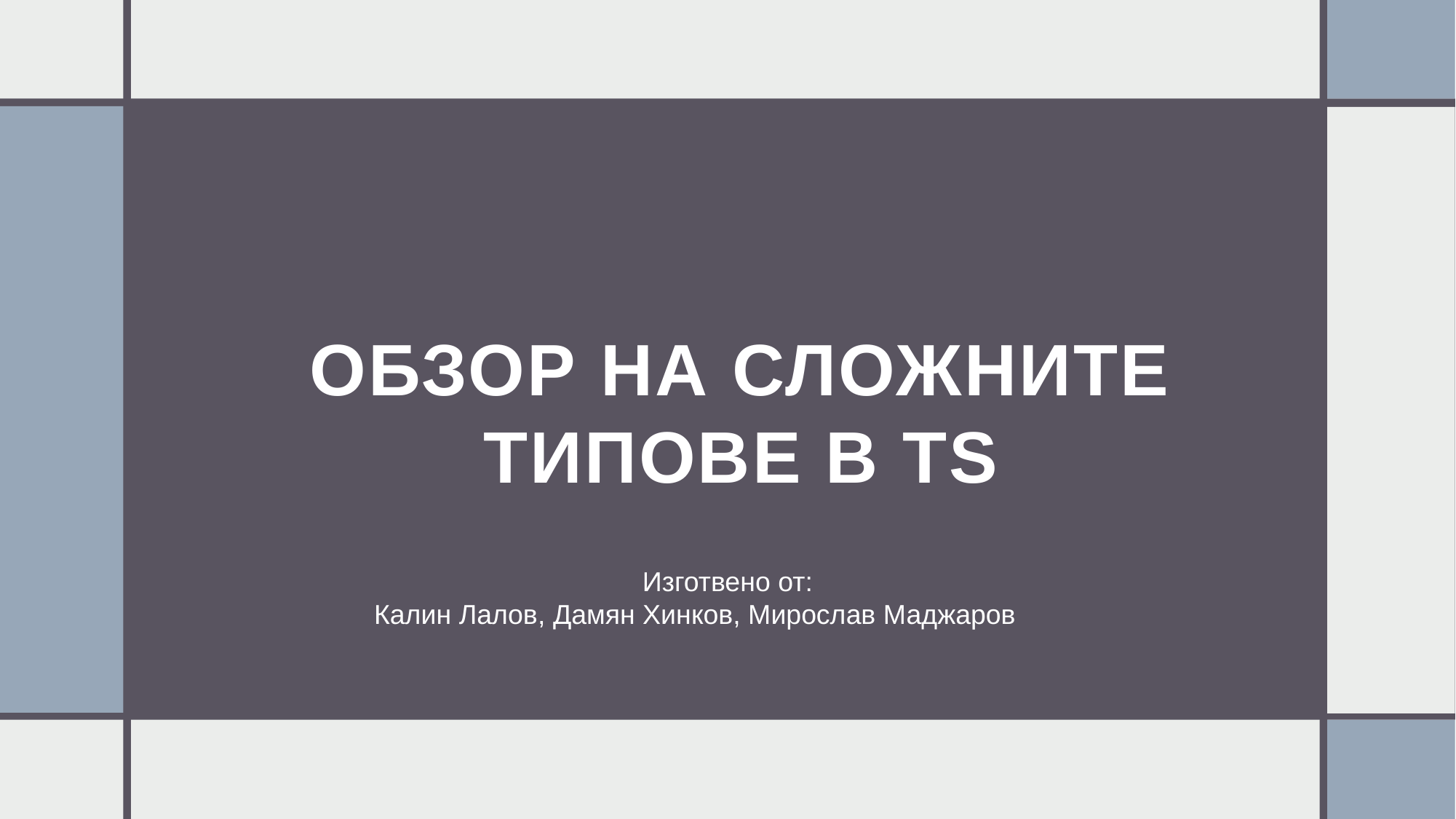

# Обзор на сложните типове в TS
Изготвено от:
Калин Лалов, Дамян Хинков, Мирослав Маджаров